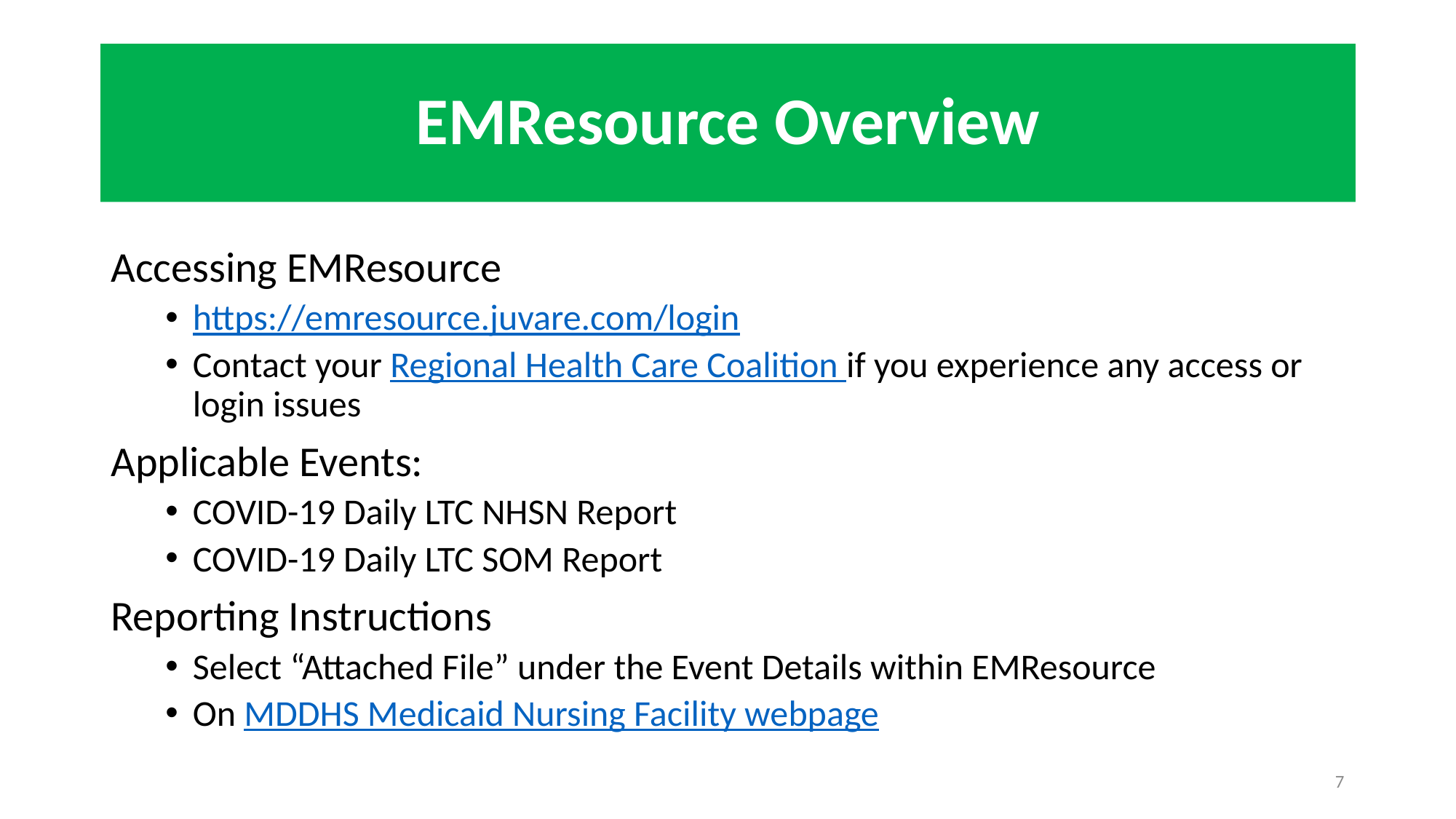

# EMResource Overview
Accessing EMResource
https://emresource.juvare.com/login
Contact your Regional Health Care Coalition if you experience any access or login issues
Applicable Events:
COVID-19 Daily LTC NHSN Report
COVID-19 Daily LTC SOM Report
Reporting Instructions
Select “Attached File” under the Event Details within EMResource
On MDDHS Medicaid Nursing Facility webpage

7